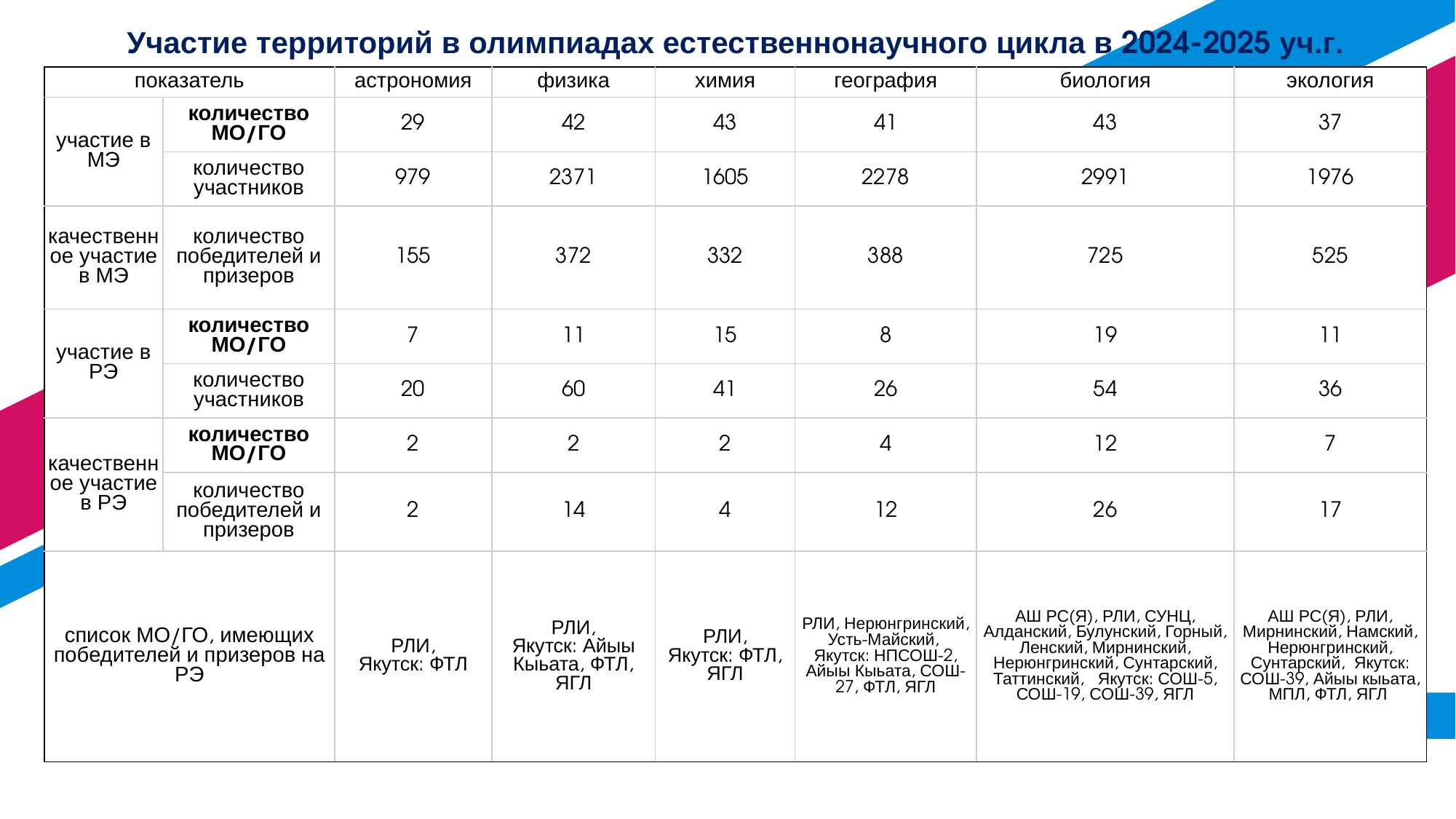

# Участие территорий в олимпиадах естественнонаучного цикла в 2024-2025 уч.г.
| показатель |  | астрономия | физика | химия | география | биология | экология |
| --- | --- | --- | --- | --- | --- | --- | --- |
| участие в МЭ | количество МО/ГО | 29 | 42 | 43 | 41 | 43 | 37 |
|  | количество участников | 979 | 2371 | 1605 | 2278 | 2991 | 1976 |
| качественное участие в МЭ | количество победителей и призеров | 155 | 372 | 332 | 388 | 725 | 525 |
| участие в РЭ | количество МО/ГО | 7 | 11 | 15 | 8 | 19 | 11 |
|  | количество участников | 20 | 60 | 41 | 26 | 54 | 36 |
| качественное участие в РЭ | количество МО/ГО | 2 | 2 | 2 | 4 | 12 | 7 |
|  | количество победителей и призеров | 2 | 14 | 4 | 12 | 26 | 17 |
| список МО/ГО, имеющих победителей и призеров на РЭ |  | РЛИ, Якутск: ФТЛ | РЛИ, Якутск: Айыы Кыьата, ФТЛ, ЯГЛ | РЛИ, Якутск: ФТЛ, ЯГЛ | РЛИ, Нерюнгринский, Усть-Майский, Якутск: НПСОШ-2, Айыы Кыьата, СОШ-27, ФТЛ, ЯГЛ | АШ РС(Я), РЛИ, СУНЦ, Алданский, Булунский, Горный, Ленский, Мирнинский, Нерюнгринский, Сунтарский, Таттинский, Якутск: СОШ-5, СОШ-19, СОШ-39, ЯГЛ | АШ РС(Я), РЛИ, Мирнинский, Намский, Нерюнгринский, Сунтарский, Якутск: СОШ-39, Айыы кыьата, МПЛ, ФТЛ, ЯГЛ |